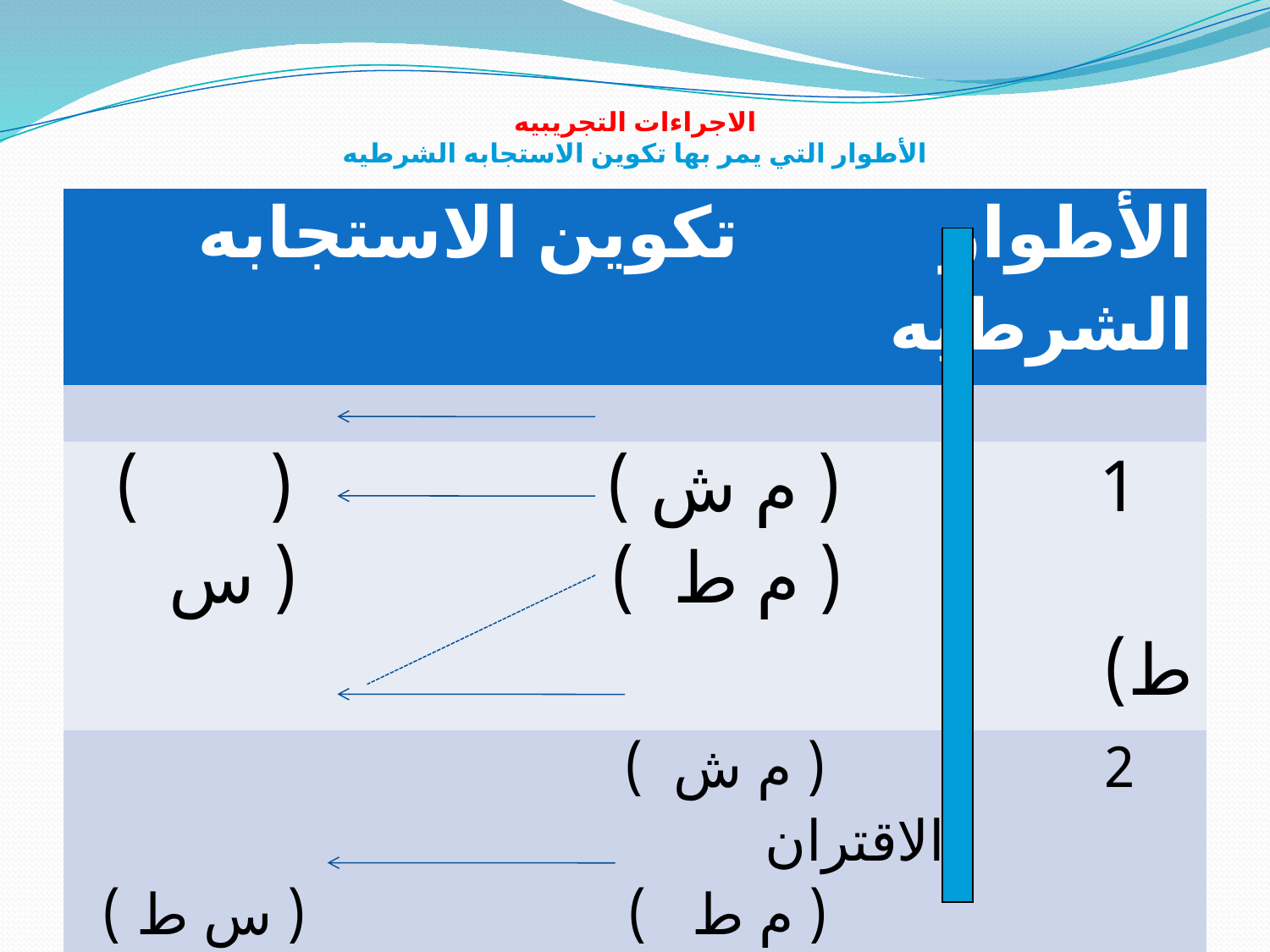

# الاجراءات التجريبيه الأطوار التي يمر بها تكوين الاستجابه الشرطيه
| الأطوار تكوين الاستجابه الشرطيه |
| --- |
|  |
| 1 ( م ش ) ( ) ( م ط ) ( س ط) |
| 2 ( م ش ) الاقتران ( م ط ) ( س ط ) |
|  |
| 3 ( م ش ) ( س ش ) |
|  |
|  |
| --- |